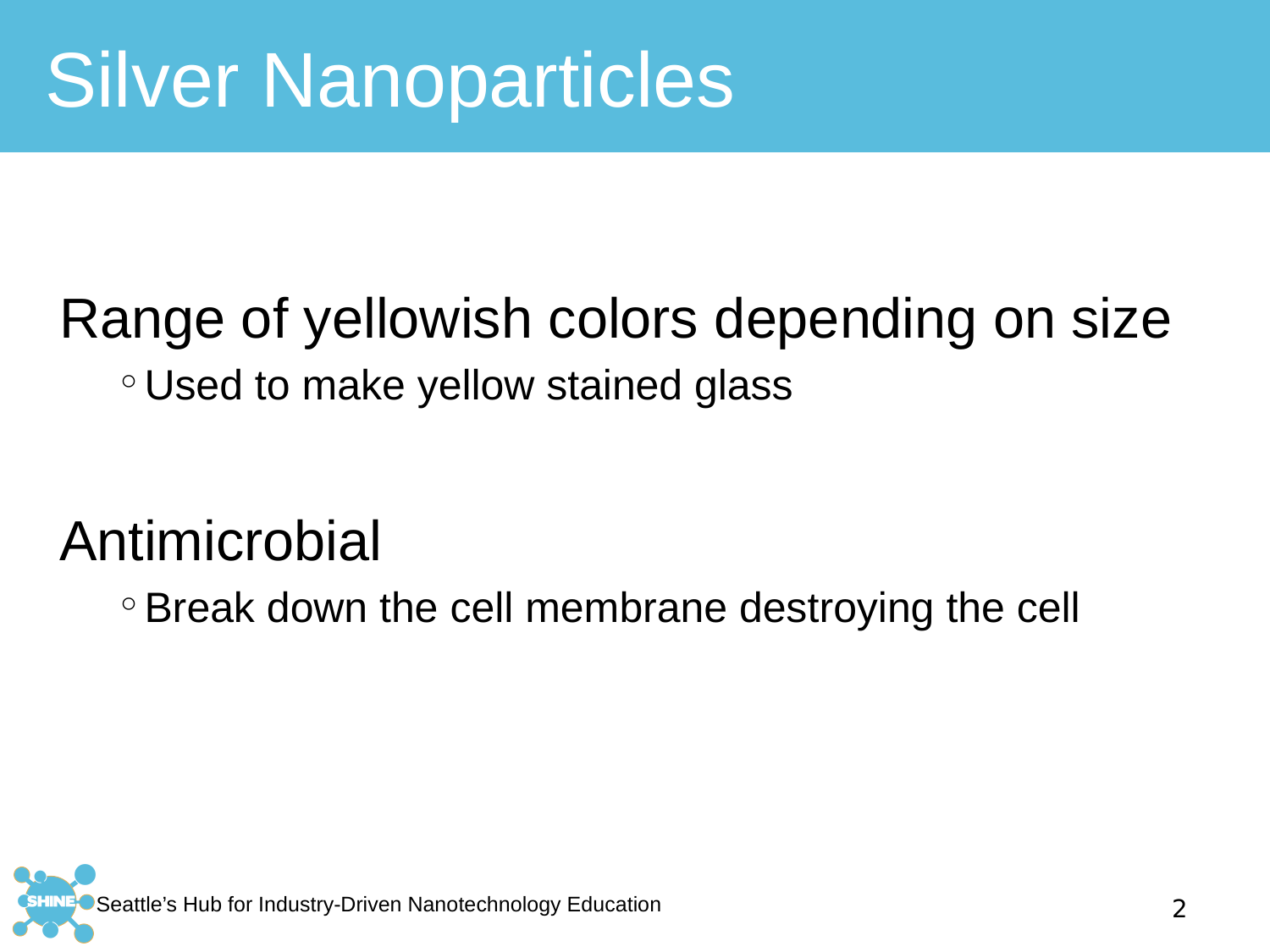

# Silver Nanoparticles
   Range of yellowish colors depending on size
Used to make yellow stained glass

   Antimicrobial
Break down the cell membrane destroying the cell

2